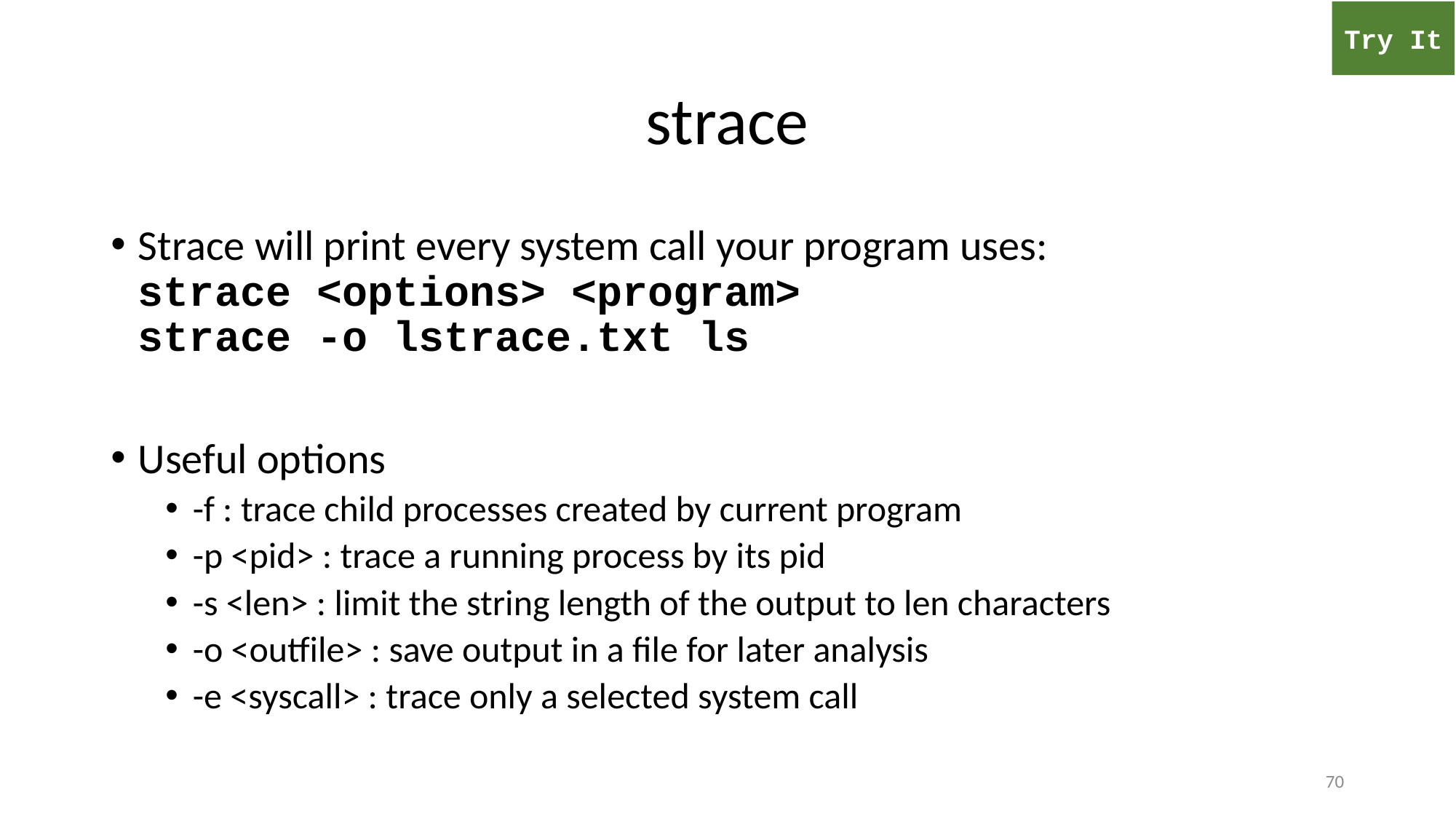

Try It
# strace
Strace will print every system call your program uses:
strace <options> <program>
strace -o lstrace.txt ls

Useful options
-f : trace child processes created by current program
-p <pid> : trace a running process by its pid
-s <len> : limit the string length of the output to len characters
-o <outfile> : save output in a file for later analysis
-e <syscall> : trace only a selected system call
70